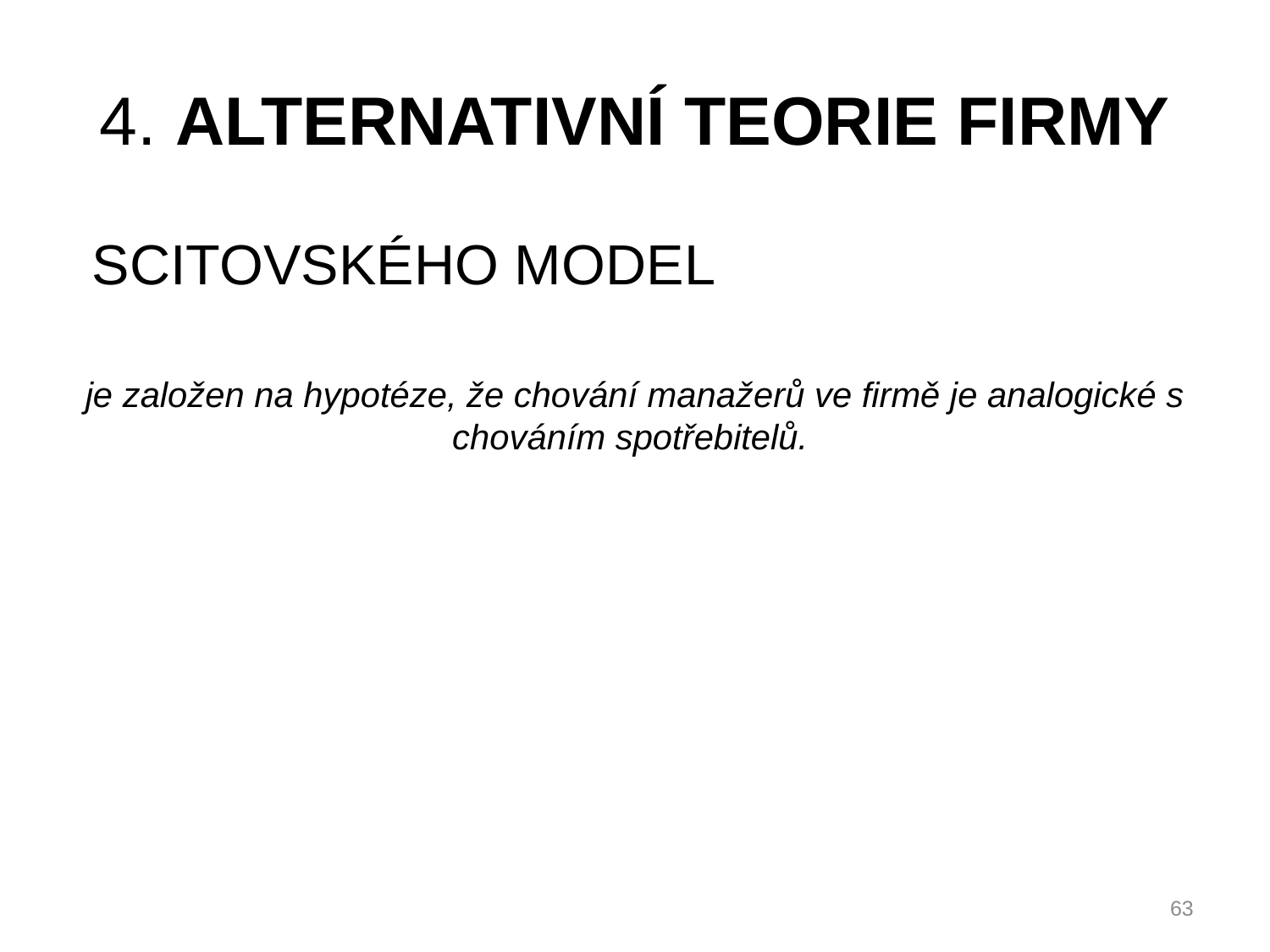

# 4. ALTERNATIVNÍ TEORIE FIRMY
SCITOVSKÉHO MODEL

je založen na hypotéze, že chování manažerů ve firmě je analogické s chováním spotřebitelů.
63